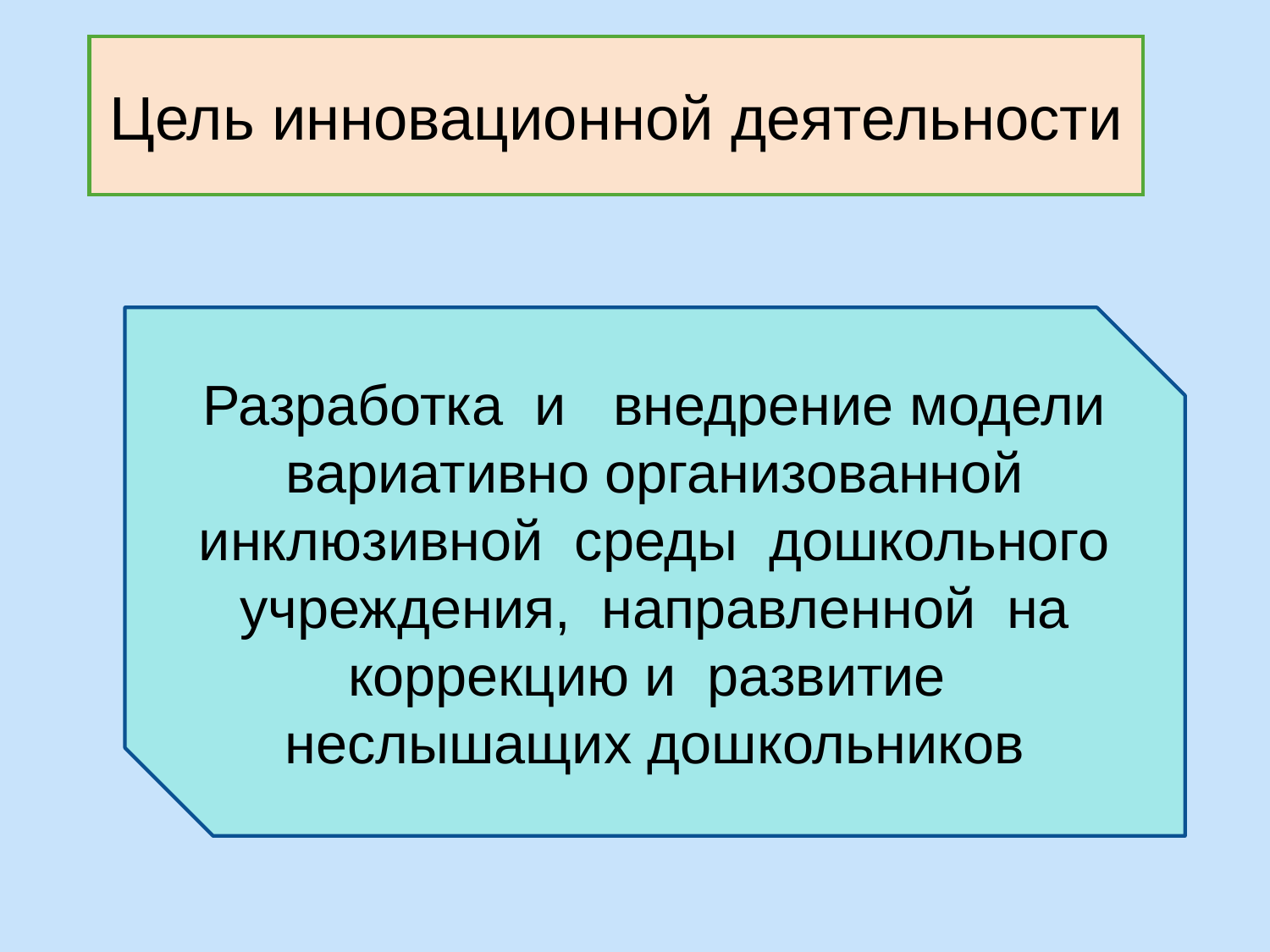

Цель инновационной деятельности
Разработка  и   внедрение модели вариативно организованной инклюзивной  среды  дошкольного учреждения,  направленной  на коррекцию и  развитие  неслышащих дошкольников